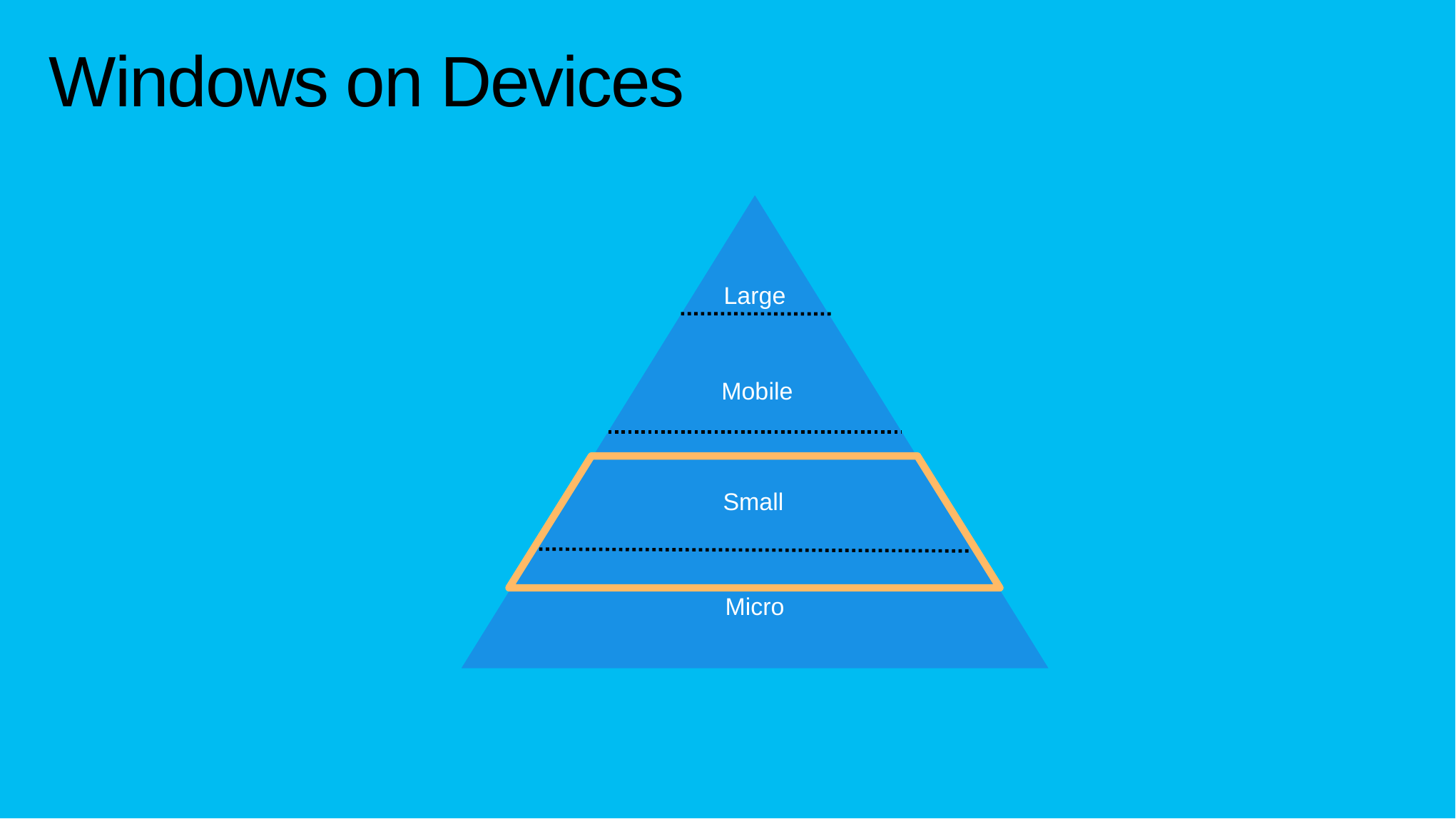

# Windows on Devices

Large
Mobile
Small
Micro